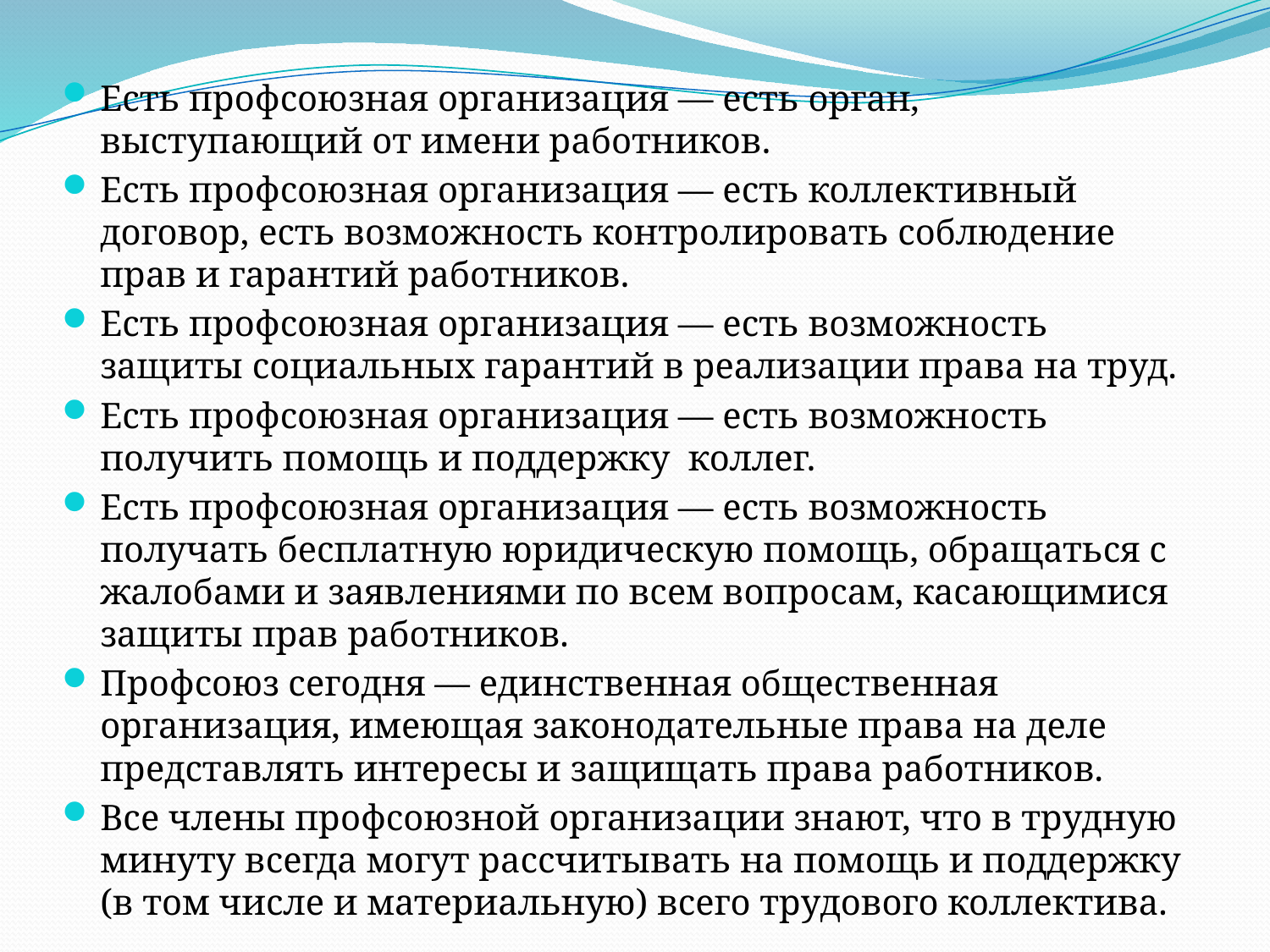

Есть профсоюзная организация — есть орган, выступающий от имени работников.
Есть профсоюзная организация — есть коллективный договор, есть возможность контролировать соблюдение прав и гарантий работников.
Есть профсоюзная организация — есть возможность защиты социальных гарантий в реализации права на труд.
Есть профсоюзная организация — есть возможность получить помощь и поддержку  коллег.
Есть профсоюзная организация — есть возможность получать бесплатную юридическую помощь, обращаться с жалобами и заявлениями по всем вопросам, касающимися защиты прав работников.
Профсоюз сегодня — единственная общественная организация, имеющая законодательные права на деле представлять интересы и защищать права работников.
Все члены профсоюзной организации знают, что в трудную минуту всегда могут рассчитывать на помощь и поддержку (в том числе и материальную) всего трудового коллектива.